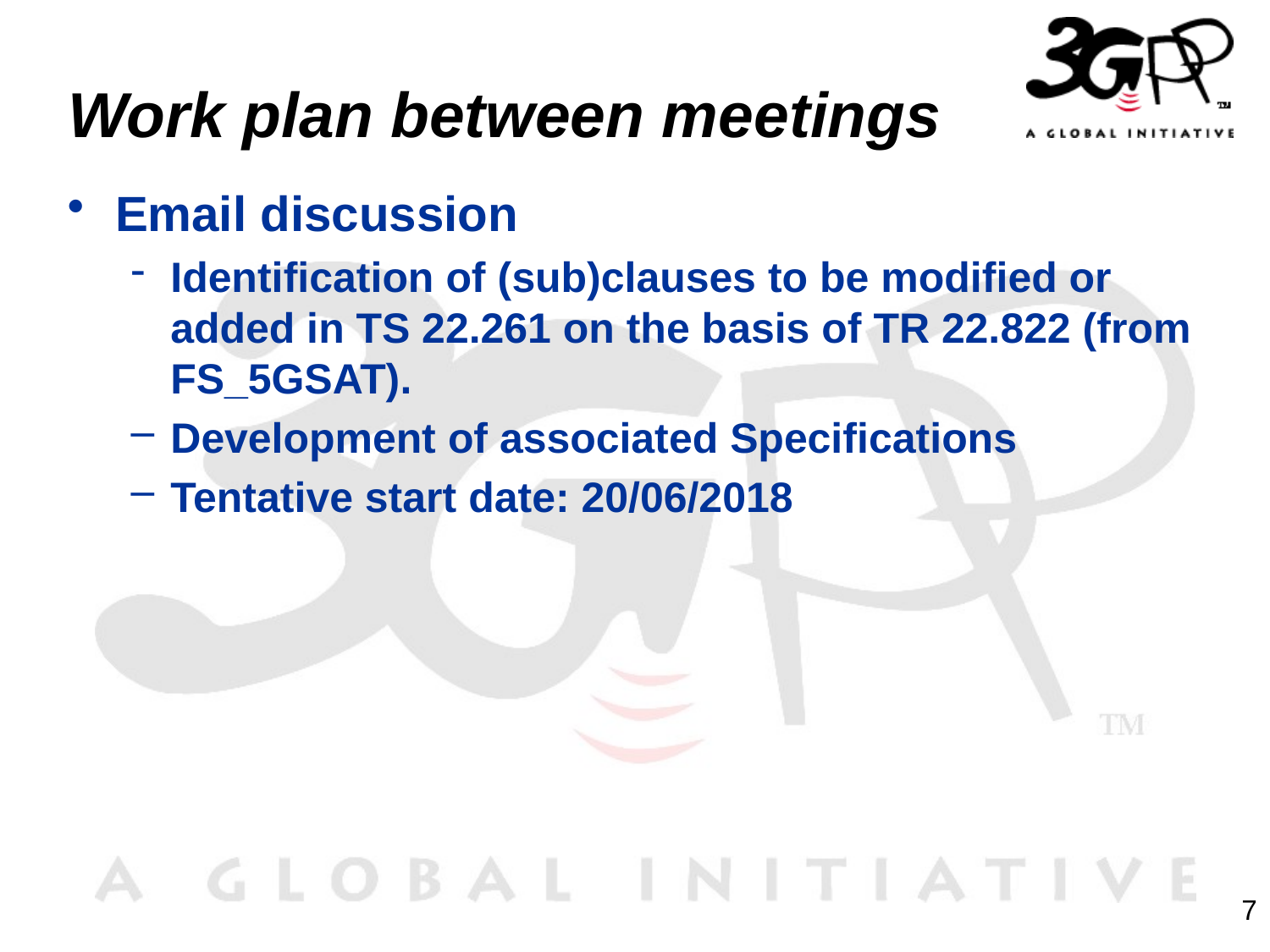

# Work plan between meetings
Email discussion
Identification of (sub)clauses to be modified or added in TS 22.261 on the basis of TR 22.822 (from FS_5GSAT).
Development of associated Specifications
Tentative start date: 20/06/2018
7